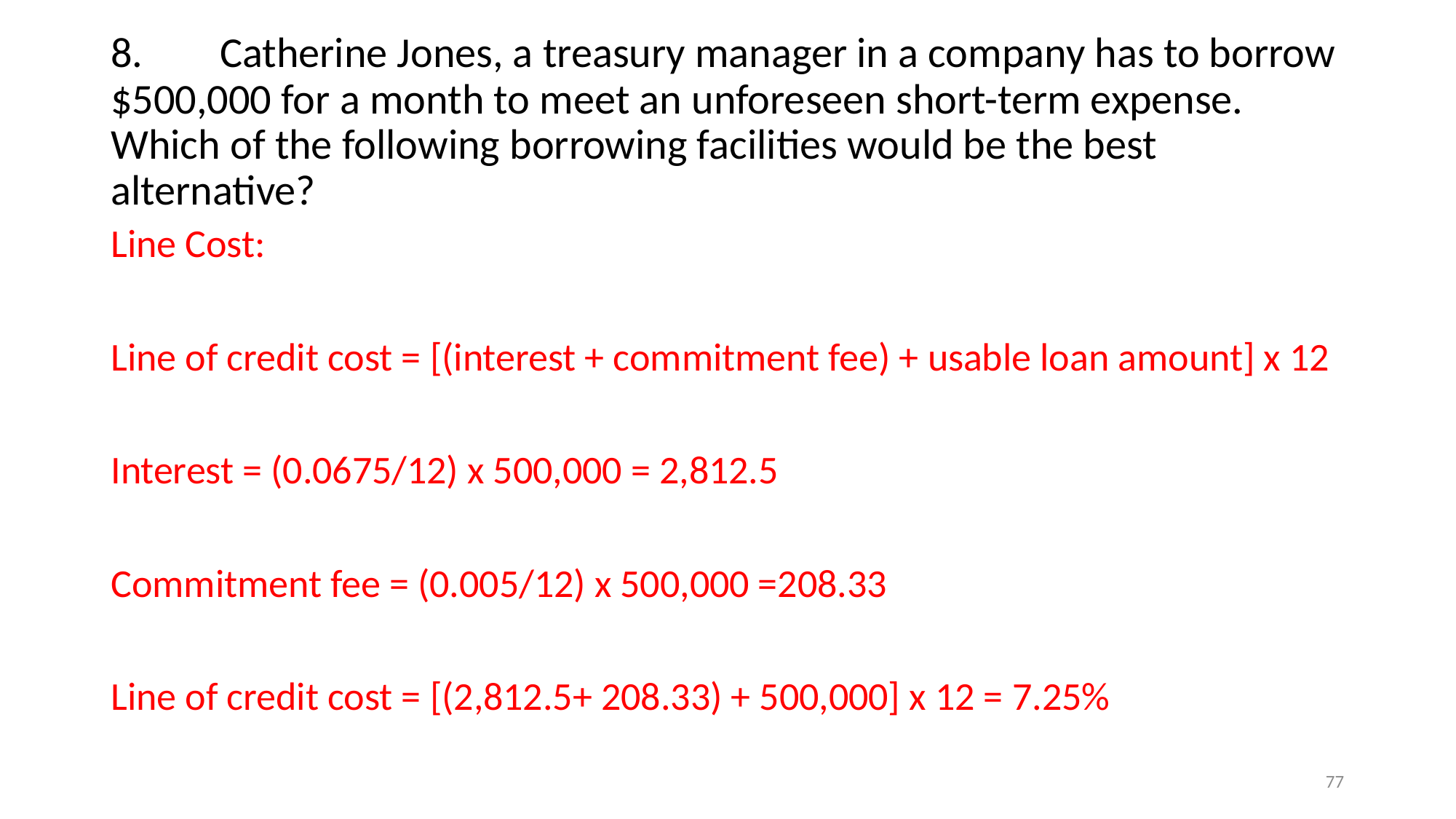

# 8.	Catherine Jones, a treasury manager in a company has to borrow $500,000 for a month to meet an unforeseen short-term expense. Which of the following borrowing facilities would be the best alternative?
Line Cost:

Line of credit cost = [(interest + commitment fee) + usable loan amount] x 12

Interest = (0.0675/12) x 500,000 = 2,812.5

Commitment fee = (0.005/12) x 500,000 =208.33

Line of credit cost = [(2,812.5+ 208.33) + 500,000] x 12 = 7.25%
77